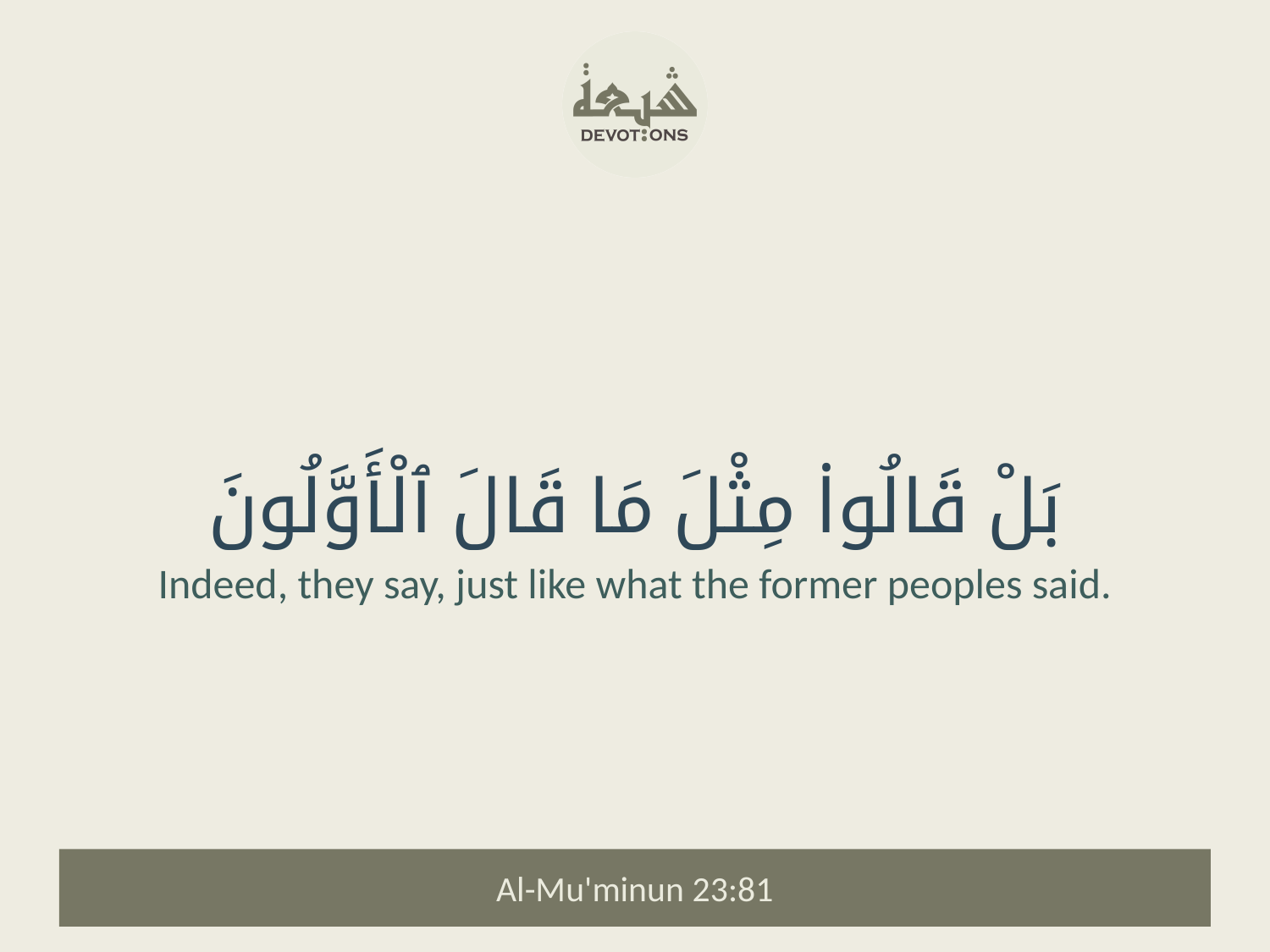

بَلْ قَالُوا۟ مِثْلَ مَا قَالَ ٱلْأَوَّلُونَ
Indeed, they say, just like what the former peoples said.
Al-Mu'minun 23:81